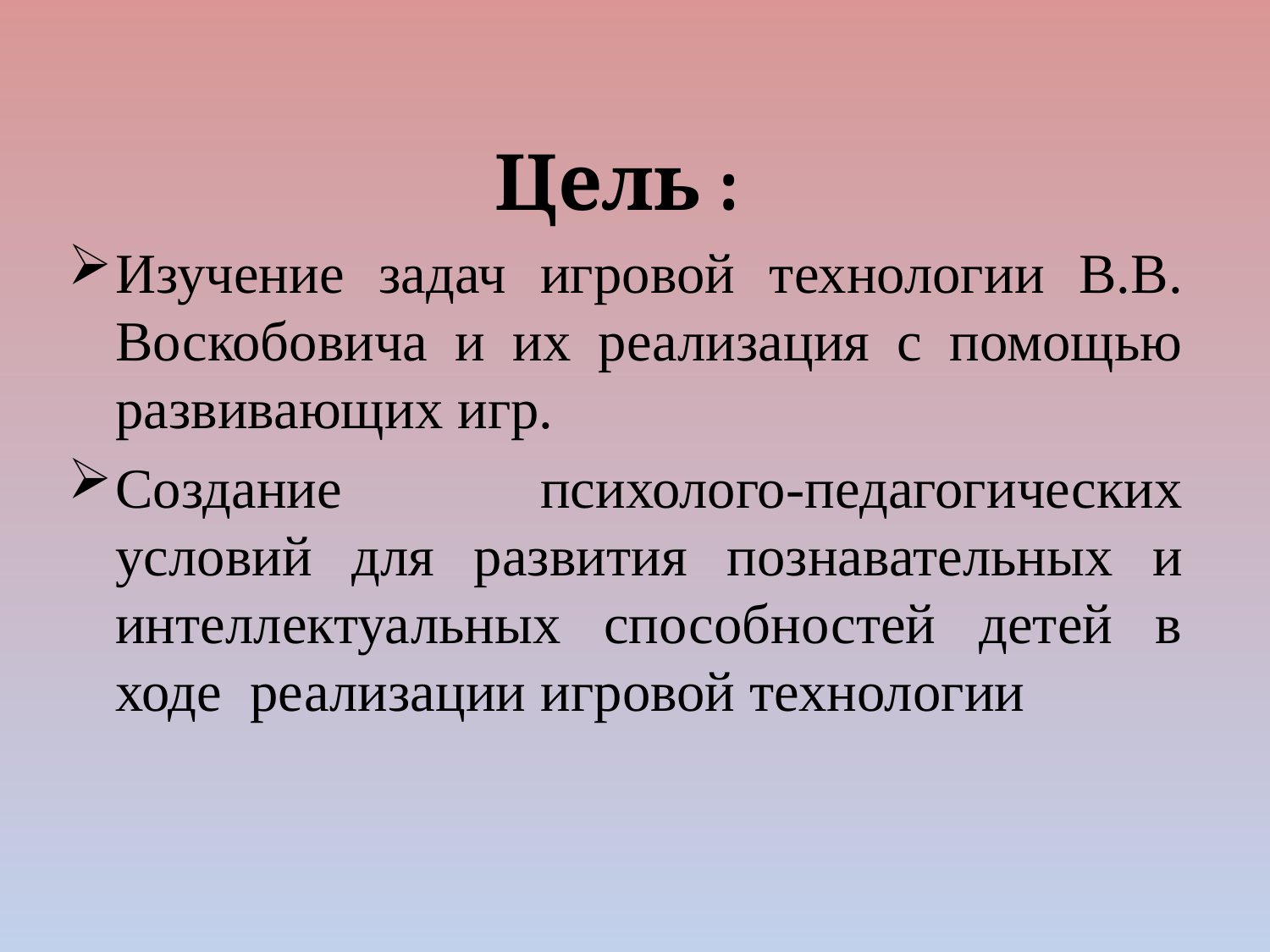

Цель :
Изучение задач игровой технологии В.В. Воскобовича и их реализация с помощью развивающих игр.
Создание психолого-педагогических условий для развития познавательных и интеллектуальных способностей детей в ходе  реализации игровой технологии